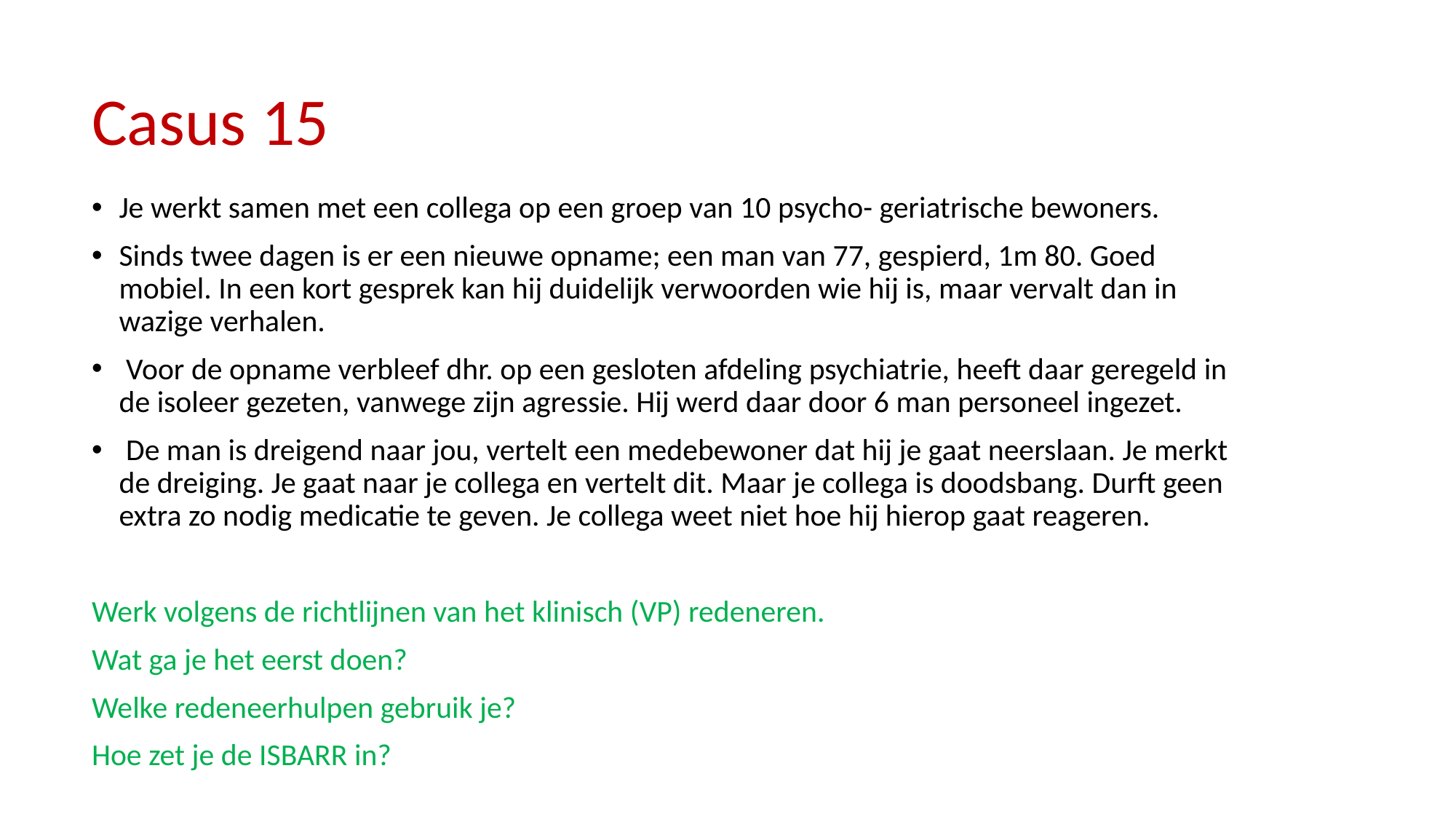

# Casus 15
Je werkt samen met een collega op een groep van 10 psycho- geriatrische bewoners.
Sinds twee dagen is er een nieuwe opname; een man van 77, gespierd, 1m 80. Goed mobiel. In een kort gesprek kan hij duidelijk verwoorden wie hij is, maar vervalt dan in wazige verhalen.
 Voor de opname verbleef dhr. op een gesloten afdeling psychiatrie, heeft daar geregeld in de isoleer gezeten, vanwege zijn agressie. Hij werd daar door 6 man personeel ingezet.
 De man is dreigend naar jou, vertelt een medebewoner dat hij je gaat neerslaan. Je merkt de dreiging. Je gaat naar je collega en vertelt dit. Maar je collega is doodsbang. Durft geen extra zo nodig medicatie te geven. Je collega weet niet hoe hij hierop gaat reageren.

Werk volgens de richtlijnen van het klinisch (VP) redeneren.
Wat ga je het eerst doen?
Welke redeneerhulpen gebruik je?
Hoe zet je de ISBARR in?